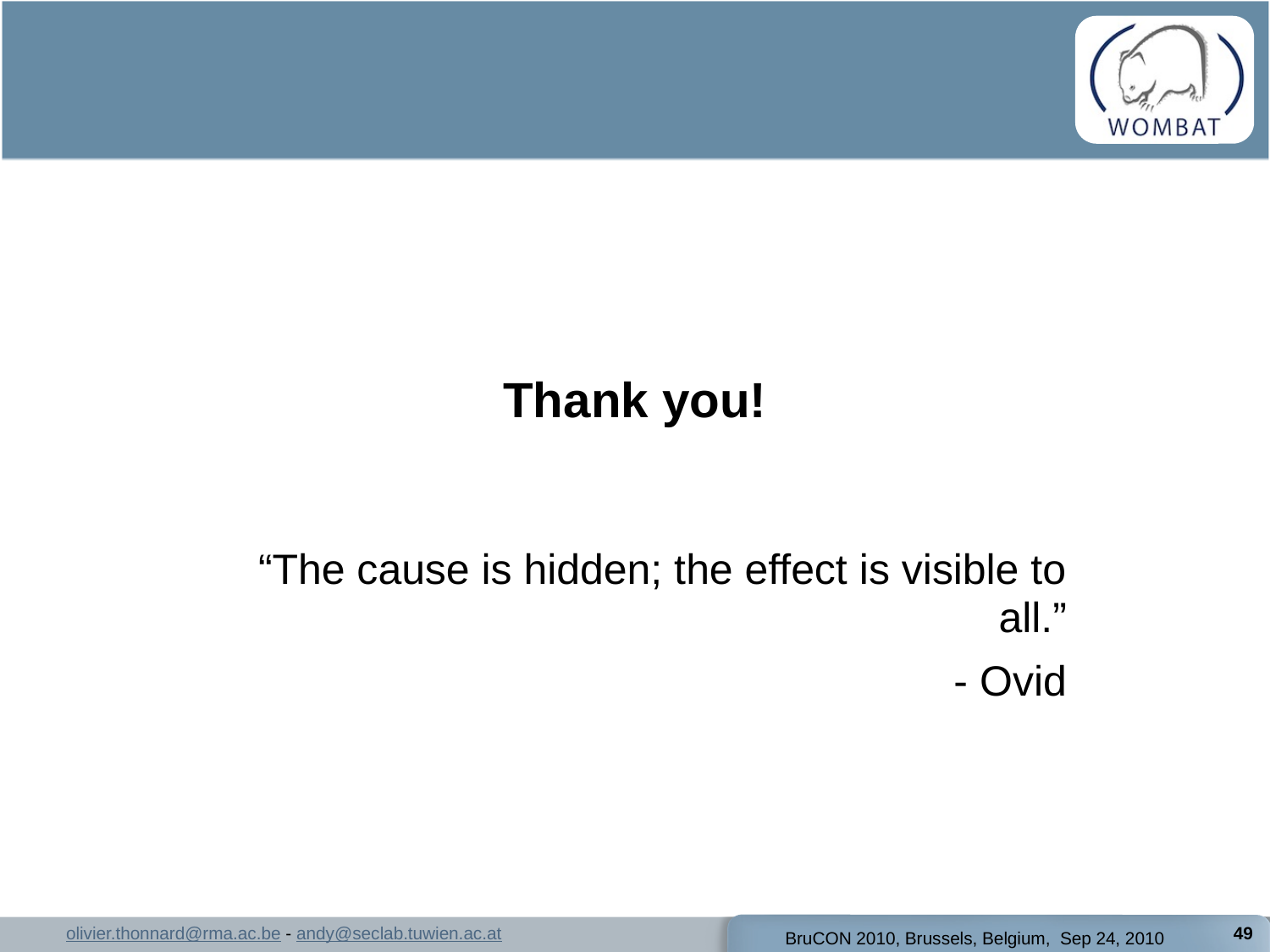

# Thank you!
“The cause is hidden; the effect is visible to all.”
- Ovid

49
BruCON 2010, Brussels, Belgium,  Sep 24, 2010